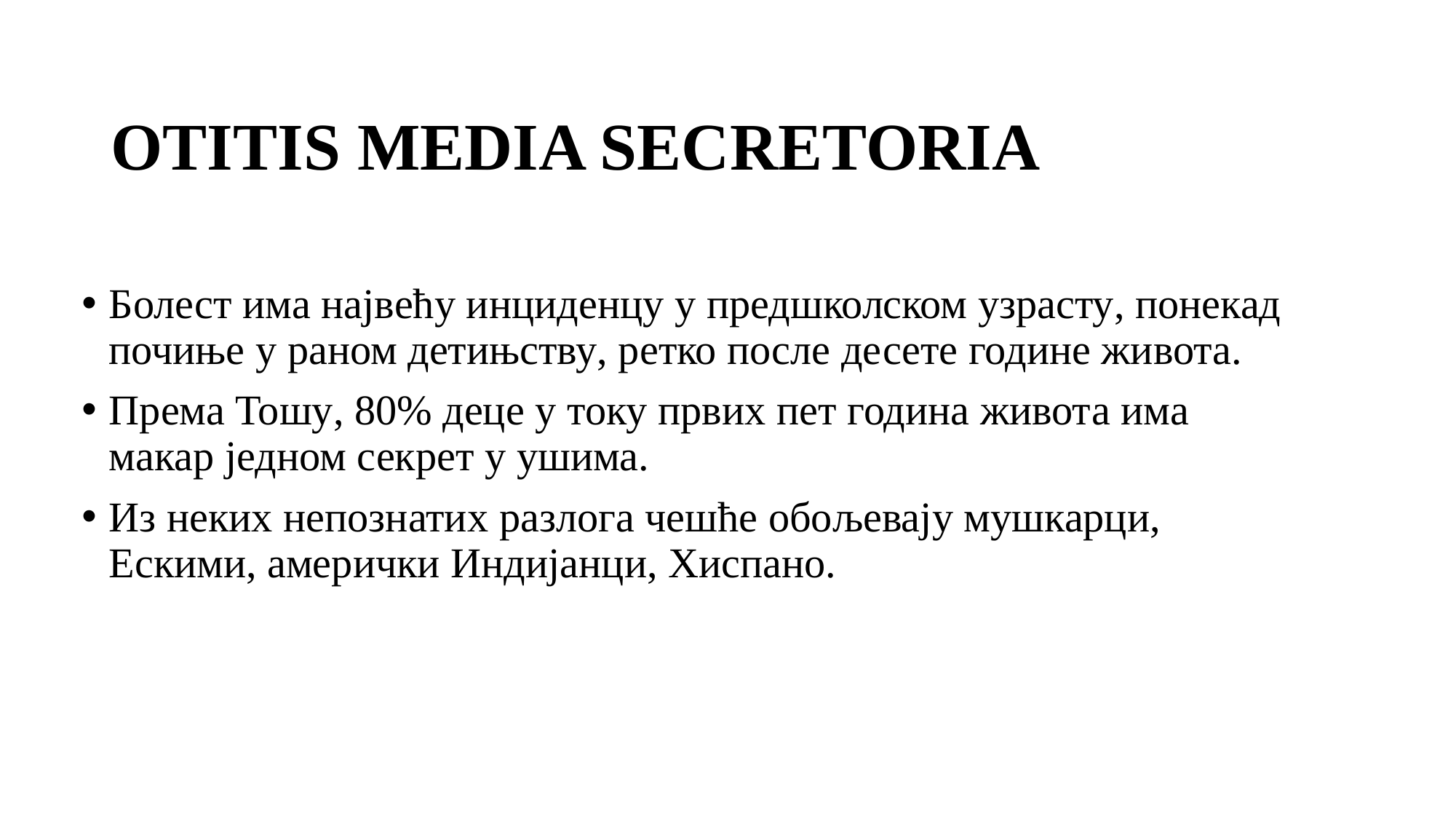

# OTITIS MEDIA SECRETORIA
Болест има највећу инциденцу у предшколском узрасту, понекад почиње у раном детињству, ретко после десете године живота.
Према Тошу, 80% деце у току првих пет година живота има макар једном секрет у ушима.
Из неких непознатих разлога чешће обољевају мушкарци, Ескими, амерички Индијанци, Хиспано.